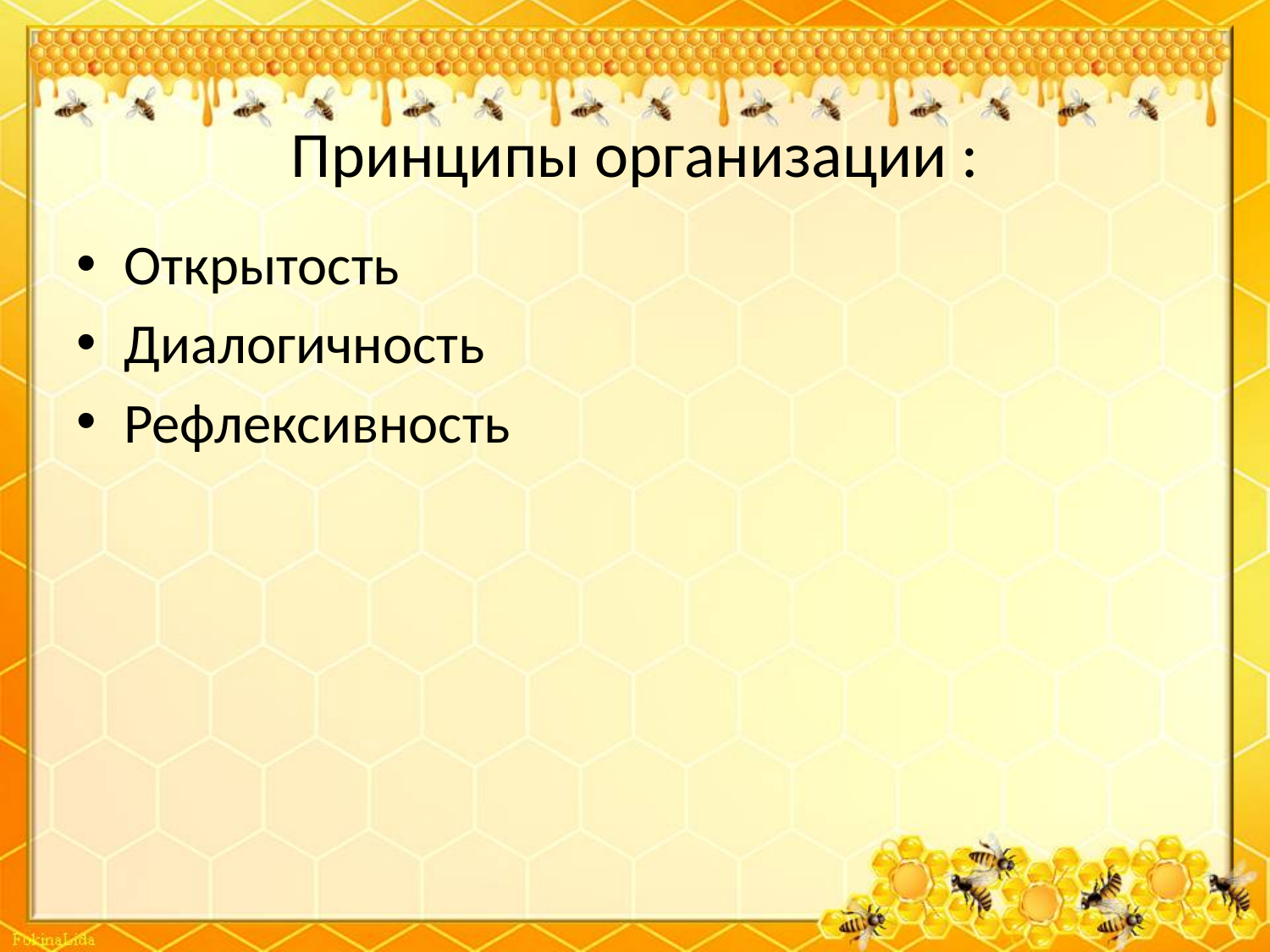

# Принципы организации :
Открытость
Диалогичность
Рефлексивность